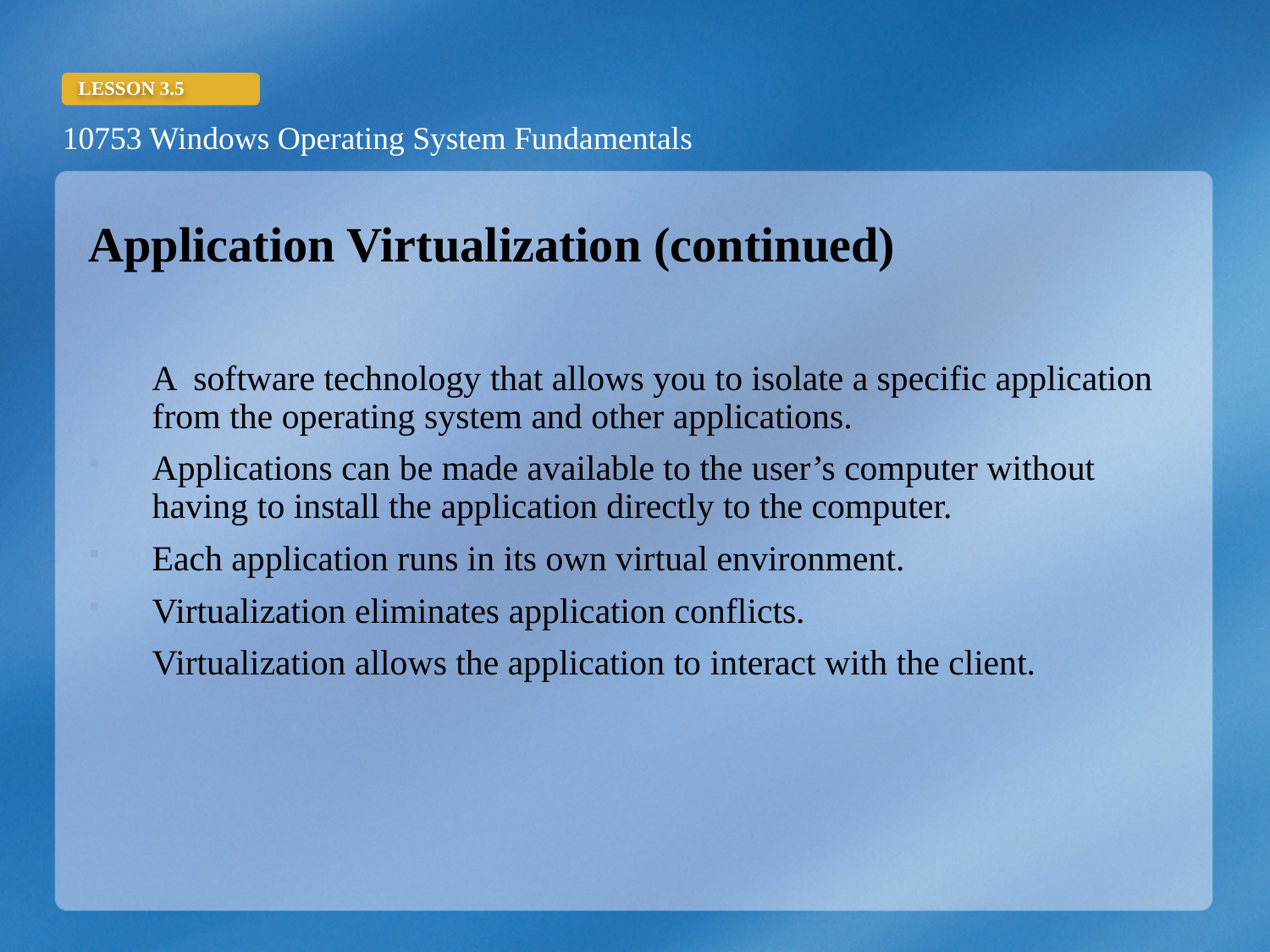

Application Virtualization (continued)

A  software technology that allows you to isolate a specific application from the operating system and other applications.
Applications can be made available to the user’s computer without having to install the application directly to the computer.
Each application runs in its own virtual environment.
Virtualization eliminates application conflicts.
Virtualization allows the application to interact with the client.